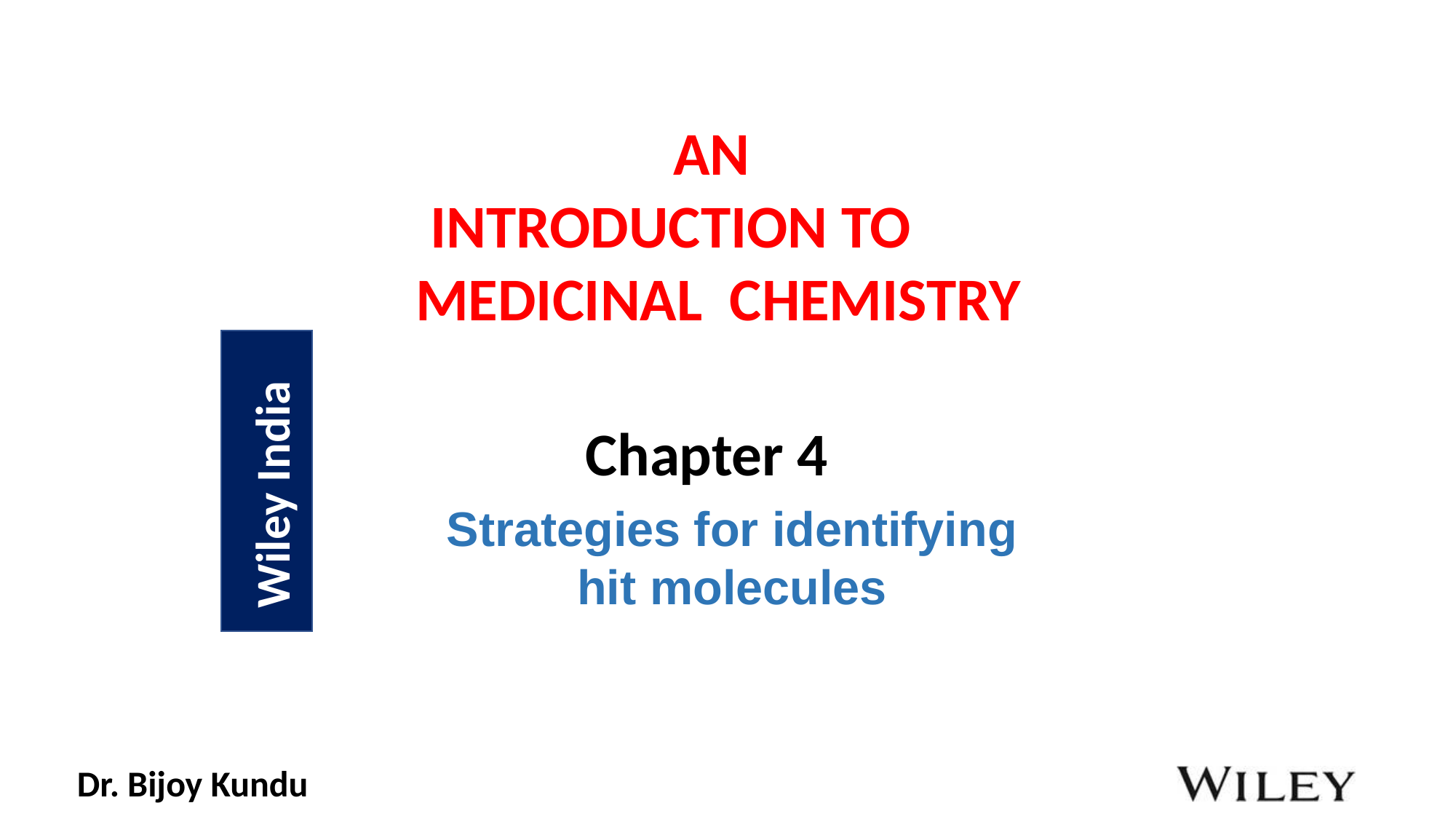

AN
INTRODUCTION TO        MEDICINAL  CHEMISTRY

Chapter 4
Wiley India
Strategies for identifying hit molecules
Dr. Bijoy Kundu